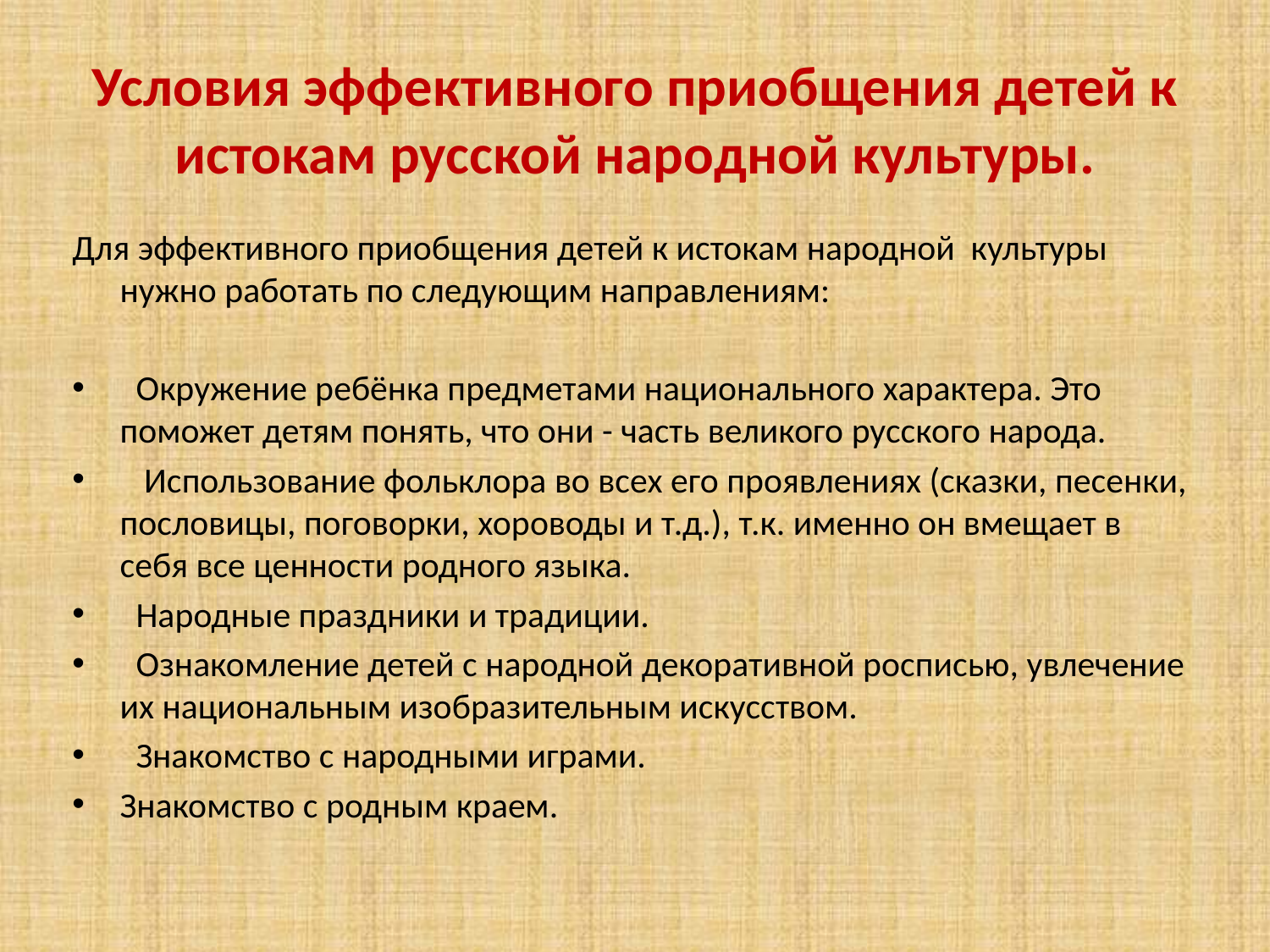

# Условия эффективного приобщения детей к истокам русской народной культуры.
Для эффективного приобщения детей к истокам народной  культуры нужно работать по следующим направлениям:

  Окружение ребёнка предметами национального характера. Это поможет детям понять, что они - часть великого русского народа.
   Использование фольклора во всех его проявлениях (сказки, песенки, пословицы, поговорки, хороводы и т.д.), т.к. именно он вмещает в себя все ценности родного языка.
  Народные праздники и традиции.
  Ознакомление детей с народной декоративной росписью, увлечение их национальным изобразительным искусством.
  Знакомство с народными играми.
Знакомство с родным краем.